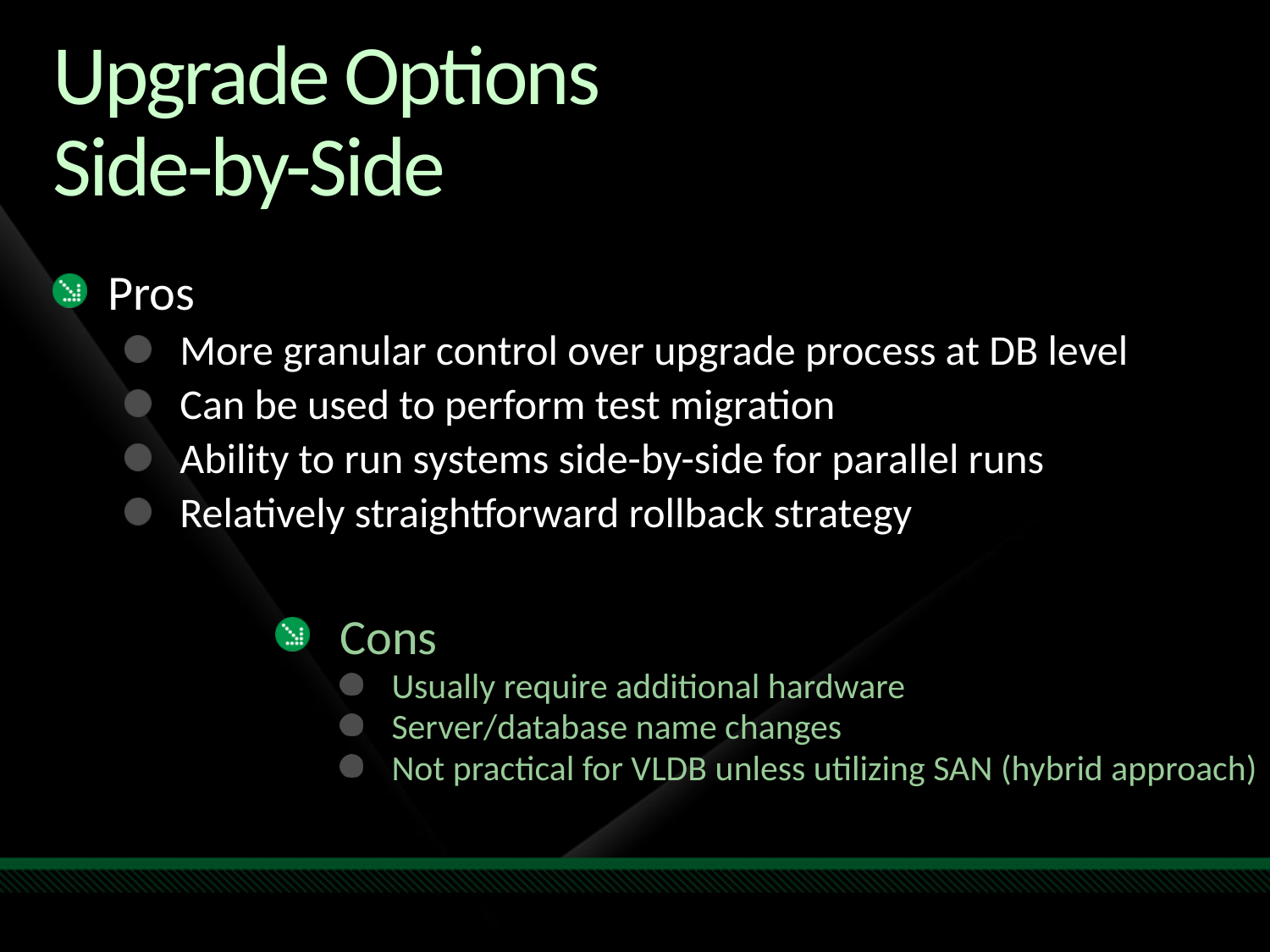

# Upgrade Options Side-by-Side
Pros
More granular control over upgrade process at DB level
Can be used to perform test migration
Ability to run systems side-by-side for parallel runs
Relatively straightforward rollback strategy
Cons
Usually require additional hardware
Server/database name changes
Not practical for VLDB unless utilizing SAN (hybrid approach)